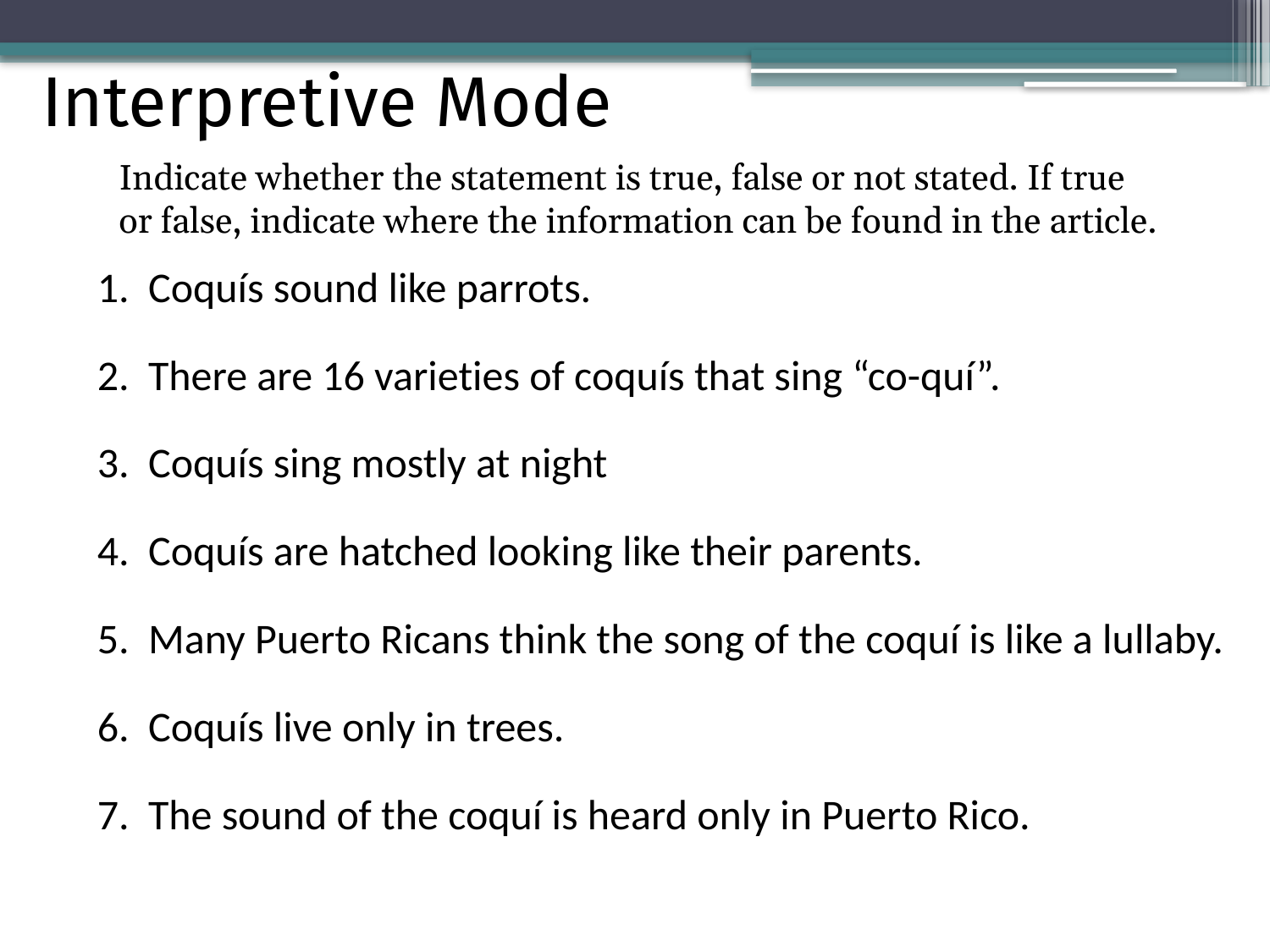

# Interpretive Mode
Indicate whether the statement is true, false or not stated. If true
or false, indicate where the information can be found in the article.
  Coquís sound like parrots.
  There are 16 varieties of coquís that sing “co-quí”.
  Coquís sing mostly at night
  Coquís are hatched looking like their parents.
  Many Puerto Ricans think the song of the coquí is like a lullaby.
  Coquís live only in trees.
  The sound of the coquí is heard only in Puerto Rico.